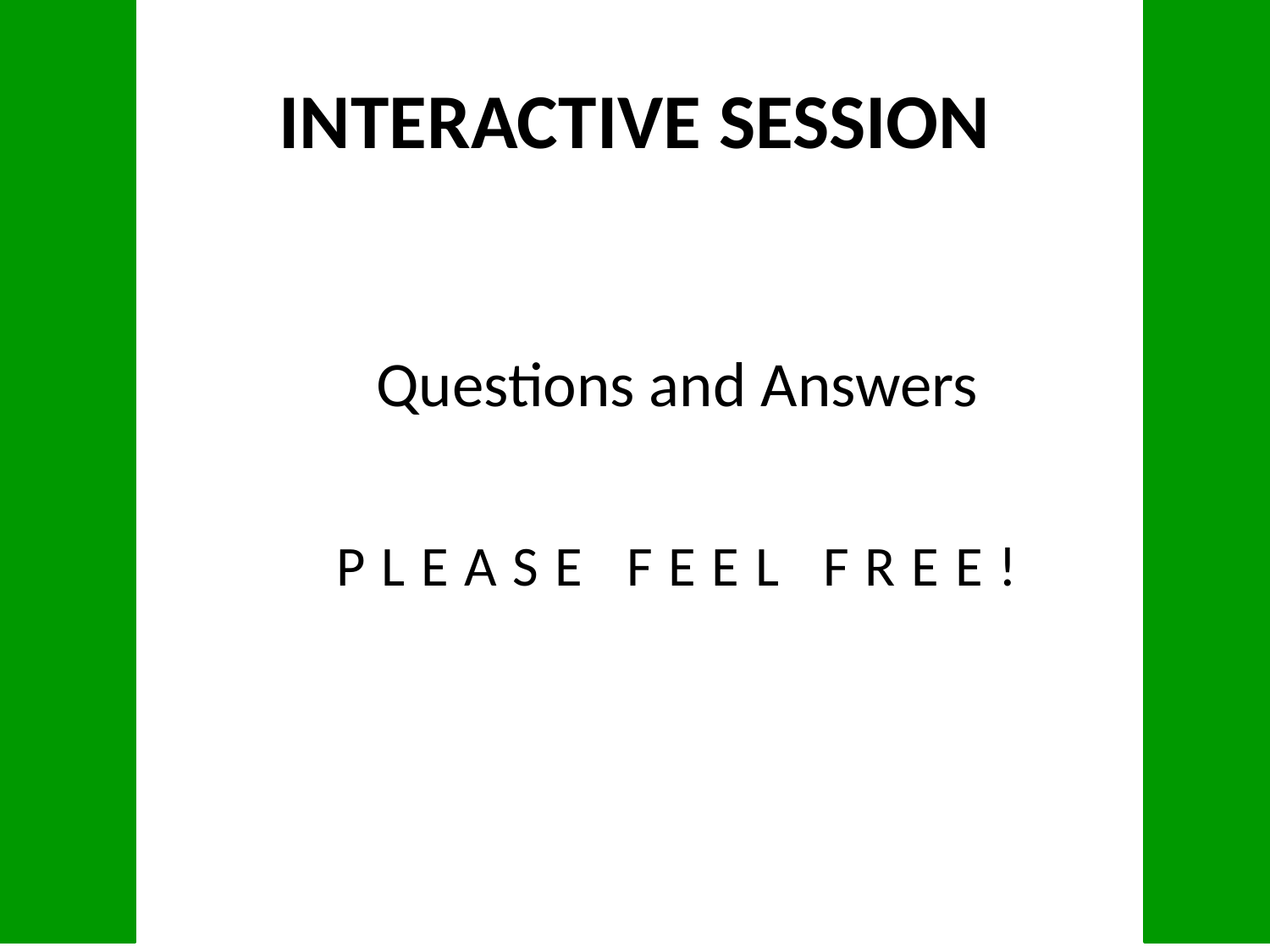

# INTERACTIVE SESSION

Questions and Answers

PLEASE FEEL FREE!